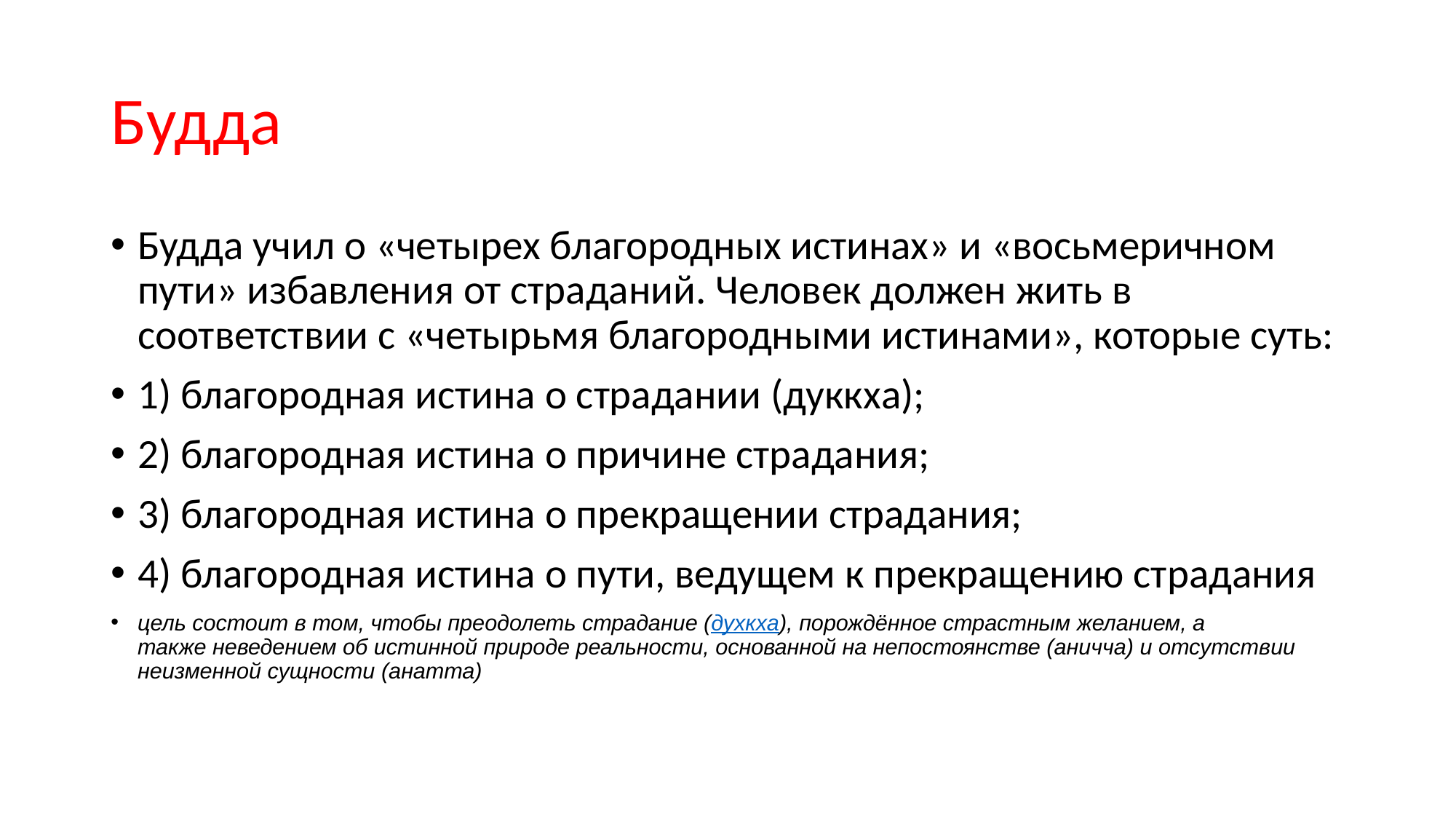

# Будда
Будда учил о «четырех благородных истинах» и «восьмеричном пути» избавления от страданий. Человек должен жить в соответствии с «четырьмя благородными истинами», которые суть:
1) благородная истина о страдании (дуккха);
2) благородная истина о причине страдания;
3) благородная истина о прекращении страдания;
4) благородная истина о пути, ведущем к прекращению страдания
цель состоит в том, чтобы преодолеть страдание (духкха), порождённое страстным желанием, а также неведением об истинной природе реальности, основанной на непостоянстве (аничча) и отсутствии неизменной сущности (анатта)